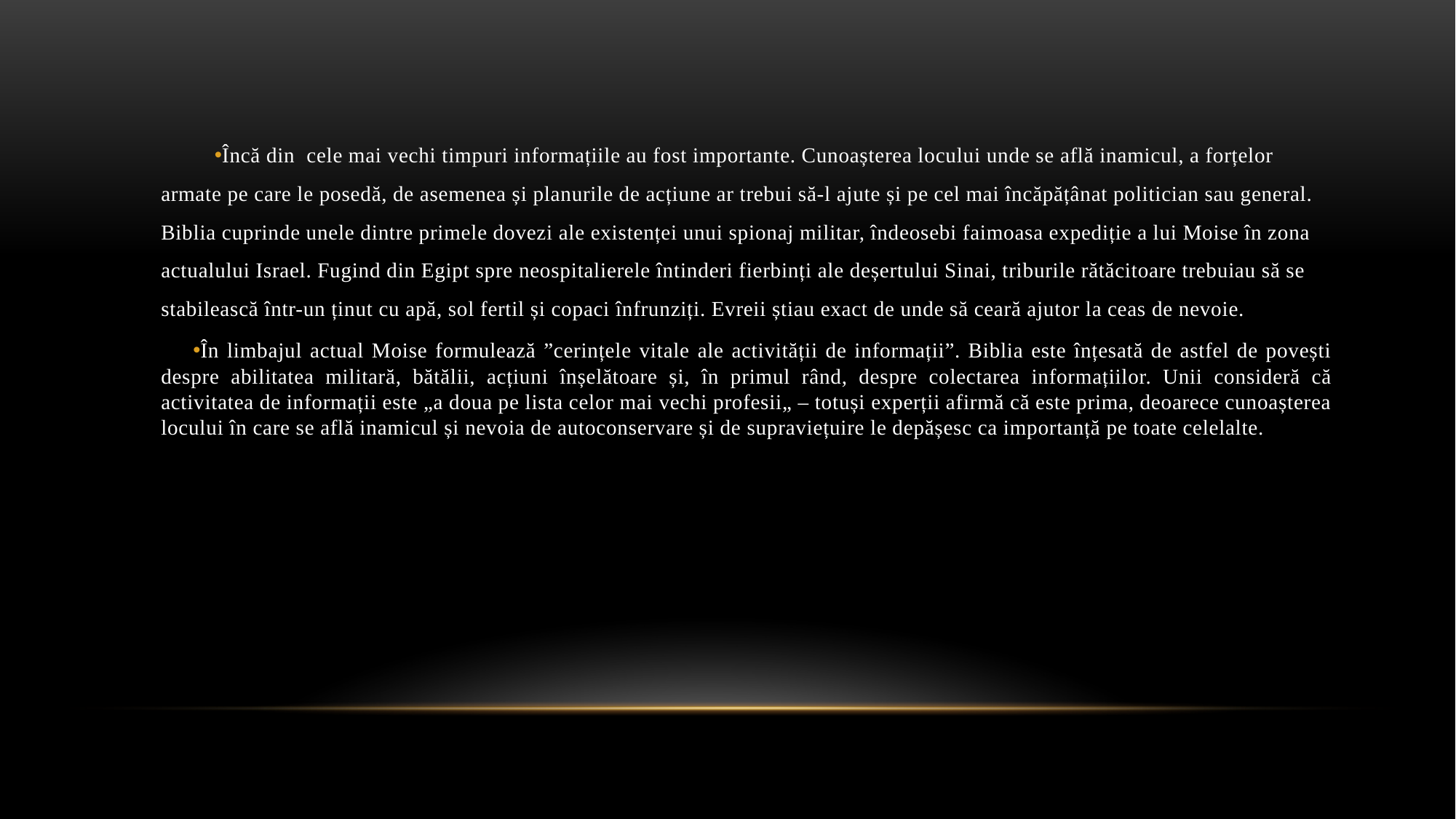

#
Încă din  cele mai vechi timpuri informațiile au fost importante. Cunoașterea locului unde se află inamicul, a forțelor armate pe care le posedă, de asemenea și planurile de acțiune ar trebui să-l ajute și pe cel mai încăpățânat politician sau general. Biblia cuprinde unele dintre primele dovezi ale existenței unui spionaj militar, îndeosebi faimoasa expediție a lui Moise în zona actualului Israel. Fugind din Egipt spre neospitalierele întinderi fierbinți ale deșertului Sinai, triburile rătăcitoare trebuiau să se stabilească într-un ținut cu apă, sol fertil și copaci înfrunziți. Evreii știau exact de unde să ceară ajutor la ceas de nevoie.
În limbajul actual Moise formulează ”cerințele vitale ale activității de informații”. Biblia este înțesată de astfel de povești despre abilitatea militară, bătălii, acțiuni înșelătoare și, în primul rând, despre colectarea informațiilor. Unii consideră că activitatea de informații este „a doua pe lista celor mai vechi profesii„ – totuși experții afirmă că este prima, deoarece cunoașterea locului în care se află inamicul și nevoia de autoconservare și de supraviețuire le depășesc ca importanță pe toate celelalte.